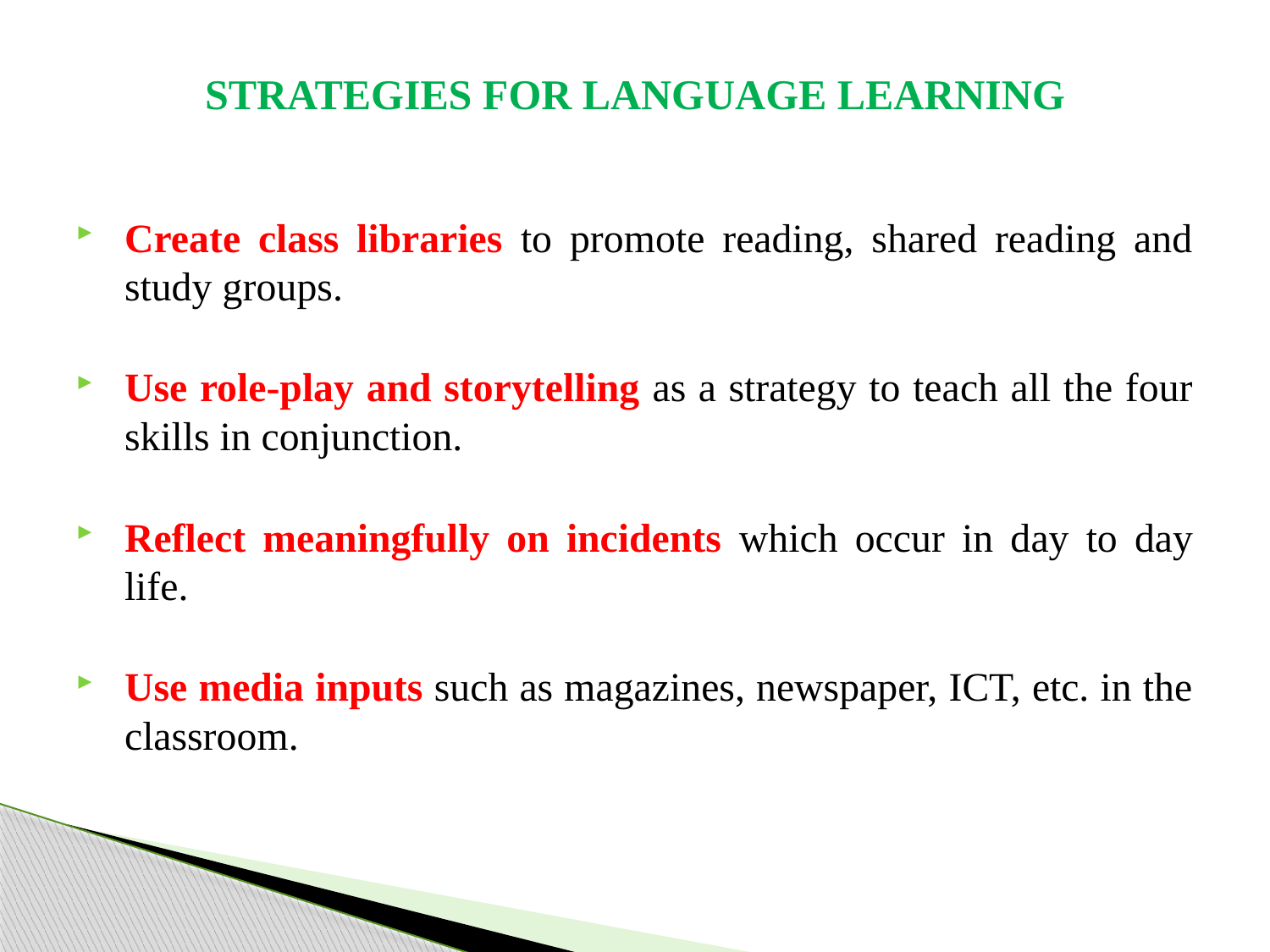

# STRATEGIES FOR LANGUAGE LEARNING
Create class libraries to promote reading, shared reading and study groups.

Use role-play and storytelling as a strategy to teach all the four skills in conjunction.

Reflect meaningfully on incidents which occur in day to day life.

Use media inputs such as magazines, newspaper, ICT, etc. in the classroom.